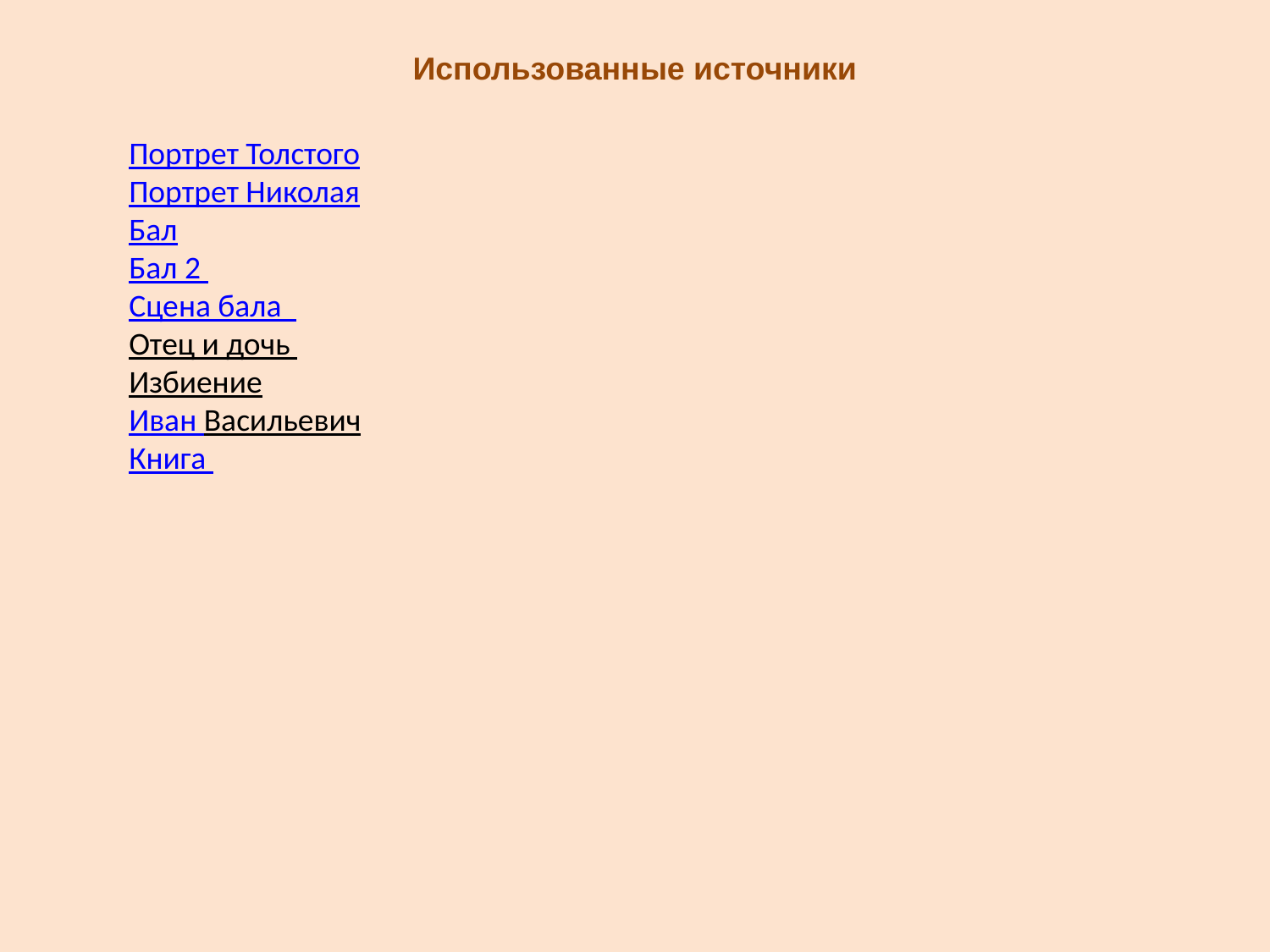

Использованные источники
Портрет Толстого
Портрет Николая
Бал
Бал 2
Сцена бала
Отец и дочь
Избиение
Иван Васильевич
Книга